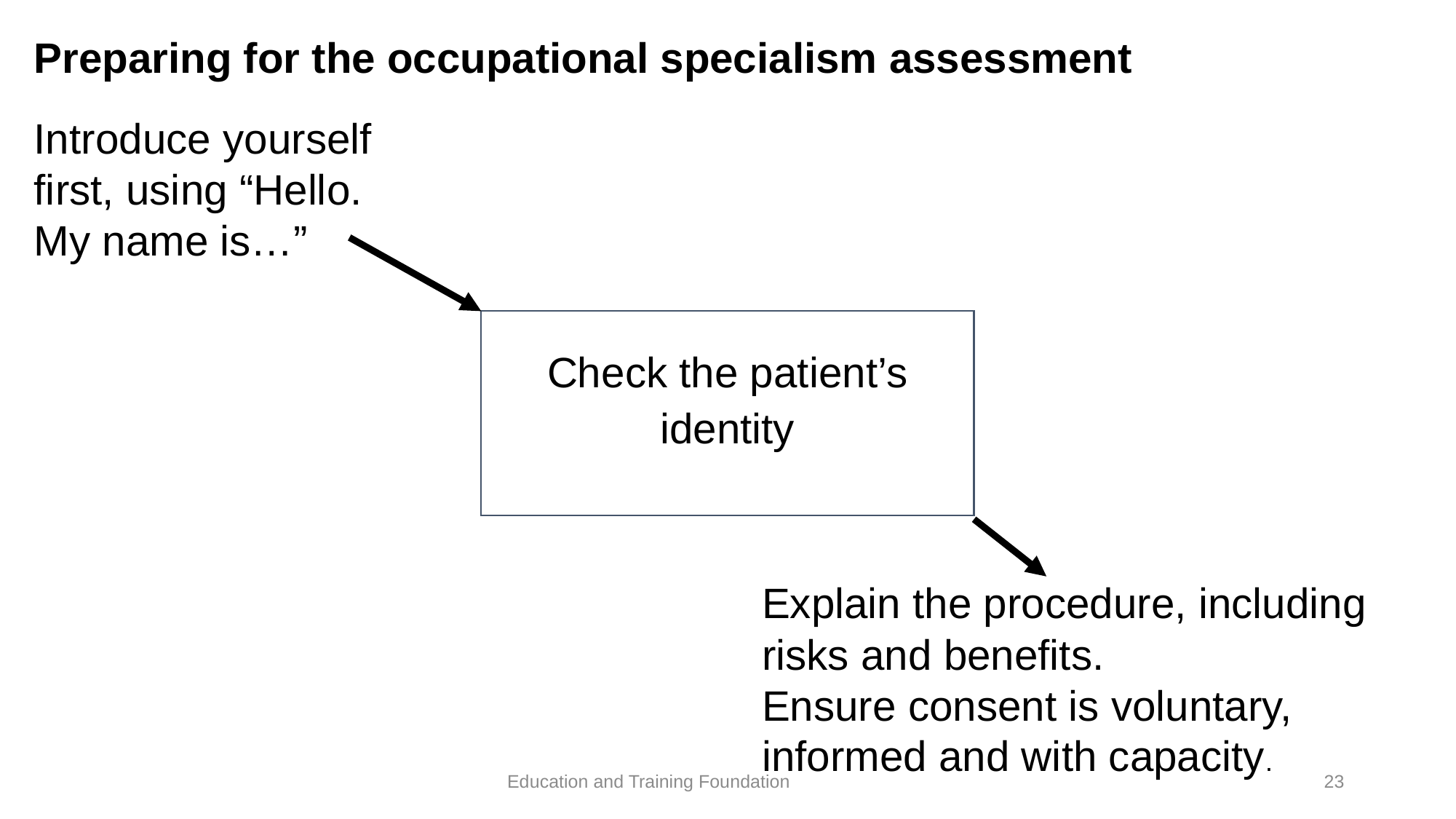

# Preparing for the occupational specialism assessment
Introduce yourself first, using “Hello. My name is…”

Check the patient’s
identity
Explain the procedure, including risks and benefits.
Ensure consent is voluntary, informed and with capacity.
23
Education and Training Foundation